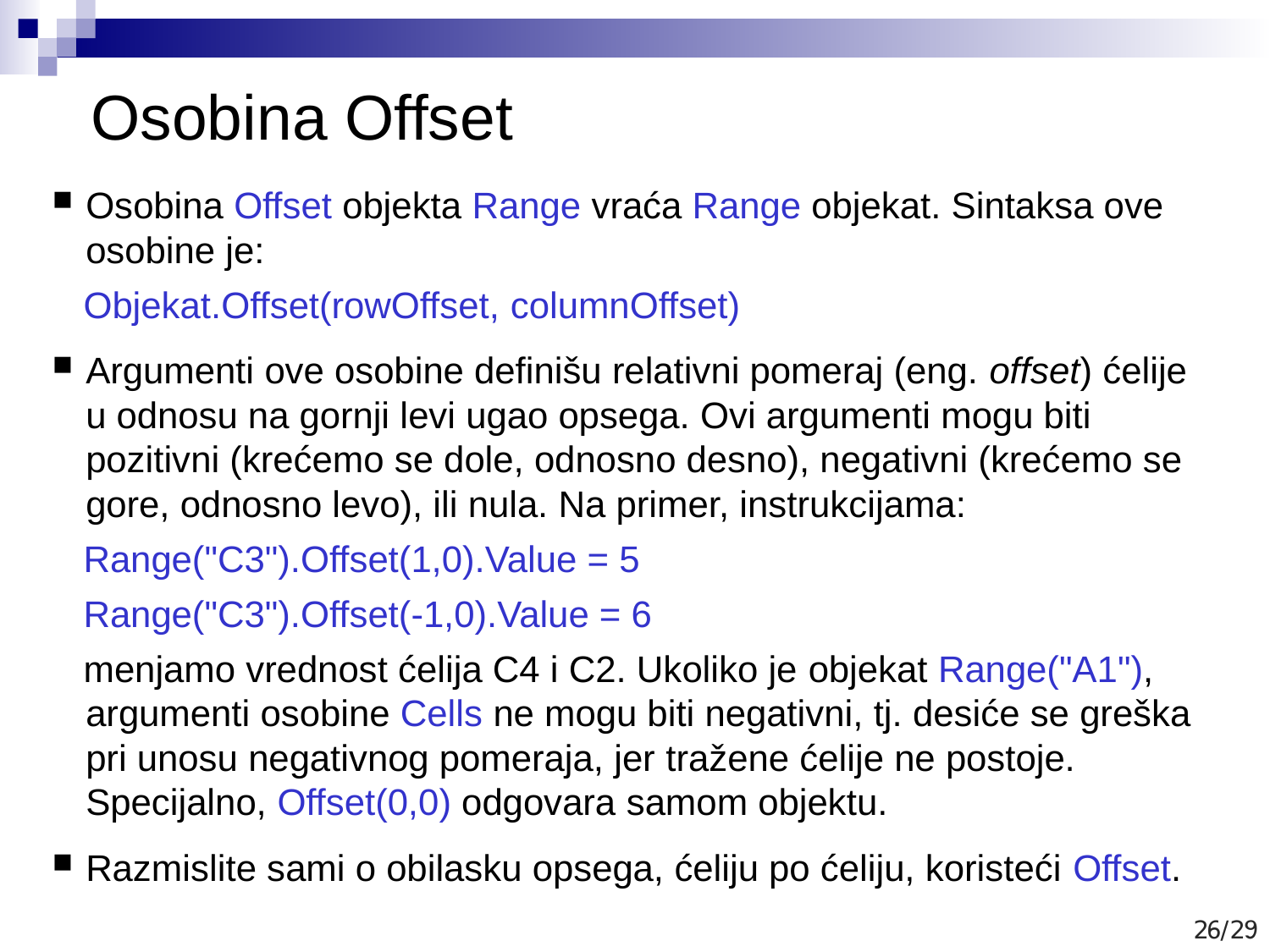

# Osobina Offset
Osobina Offset objekta Range vraća Range objekat. Sintaksa ove osobine je:
   Objekat.Offset(rowOffset, columnOffset)
Argumenti ove osobine definišu relativni pomeraj (eng. offset) ćelije u odnosu na gornji levi ugao opsega. Ovi argumenti mogu biti pozitivni (krećemo se dole, odnosno desno), negativni (krećemo se gore, odnosno levo), ili nula. Na primer, instrukcijama:
   Range("C3").Offset(1,0).Value = 5
   Range("C3").Offset(-1,0).Value = 6
   menjamo vrednost ćelija C4 i C2. Ukoliko je objekat Range("A1"), argumenti osobine Cells ne mogu biti negativni, tj. desiće se greška pri unosu negativnog pomeraja, jer tražene ćelije ne postoje. Specijalno, Offset(0,0) odgovara samom objektu.
Razmislite sami o obilasku opsega, ćeliju po ćeliju, koristeći Offset.
26/29